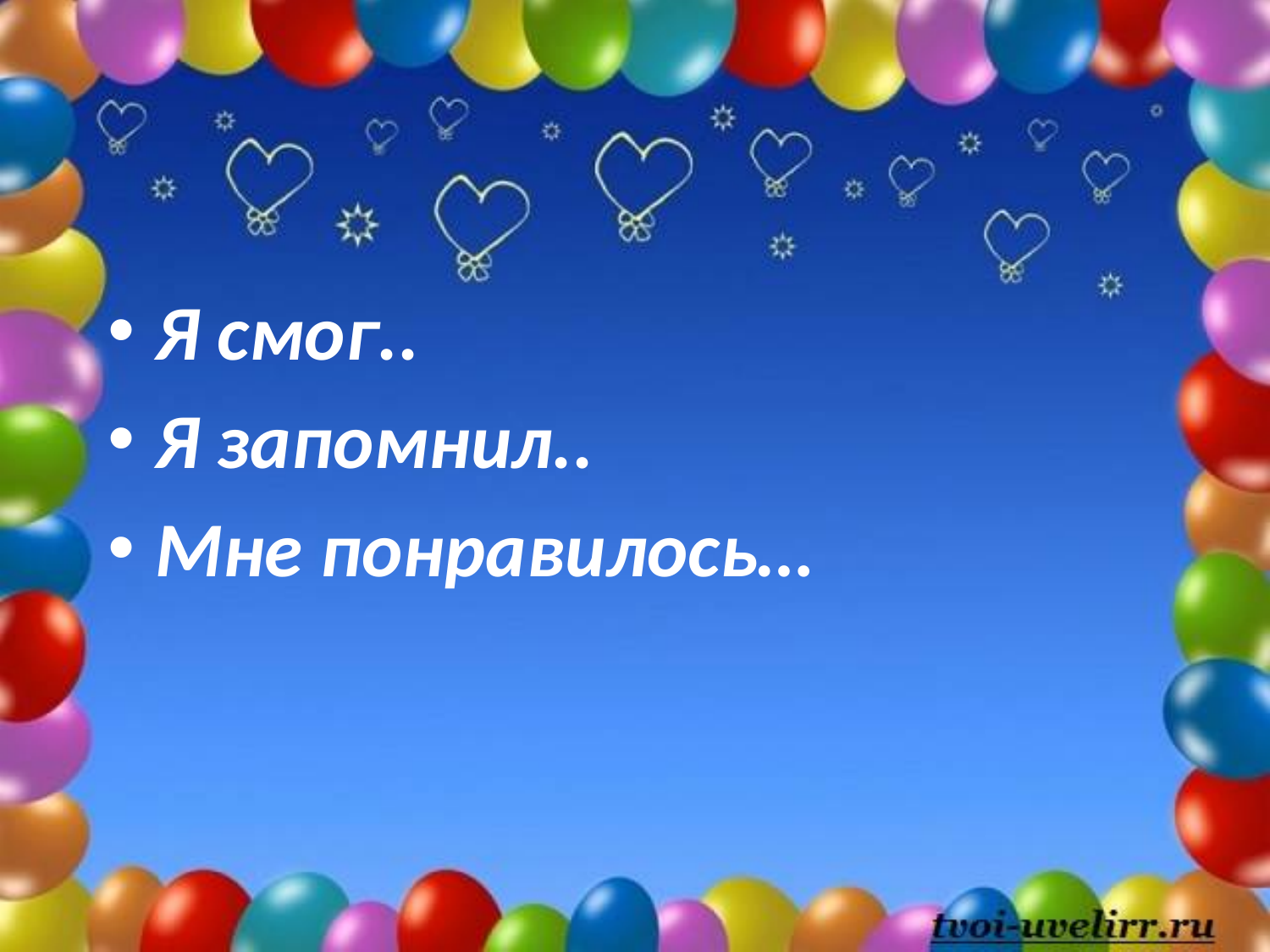

#
Я смог..
Я запомнил..
Мне понравилось…